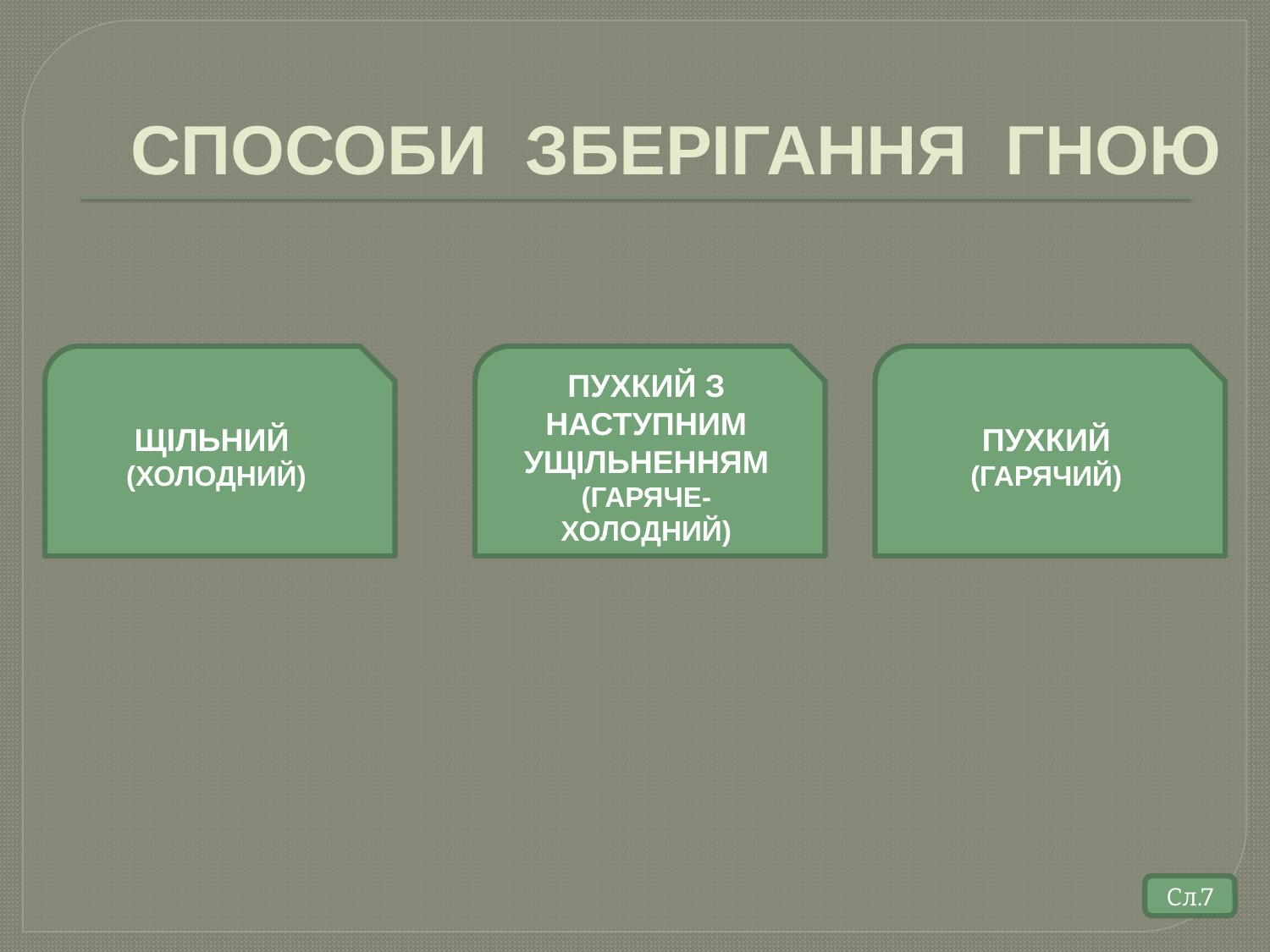

# СПОСОБИ  ЗБЕРІГАННЯ  ГНОЮ
ЩІЛЬНИЙ
(ХОЛОДНИЙ)
ПУХКИЙ З НАСТУПНИМ УЩІЛЬНЕННЯМ
(ГАРЯЧЕ-ХОЛОДНИЙ)
ПУХКИЙ
(ГАРЯЧИЙ)
Сл.7